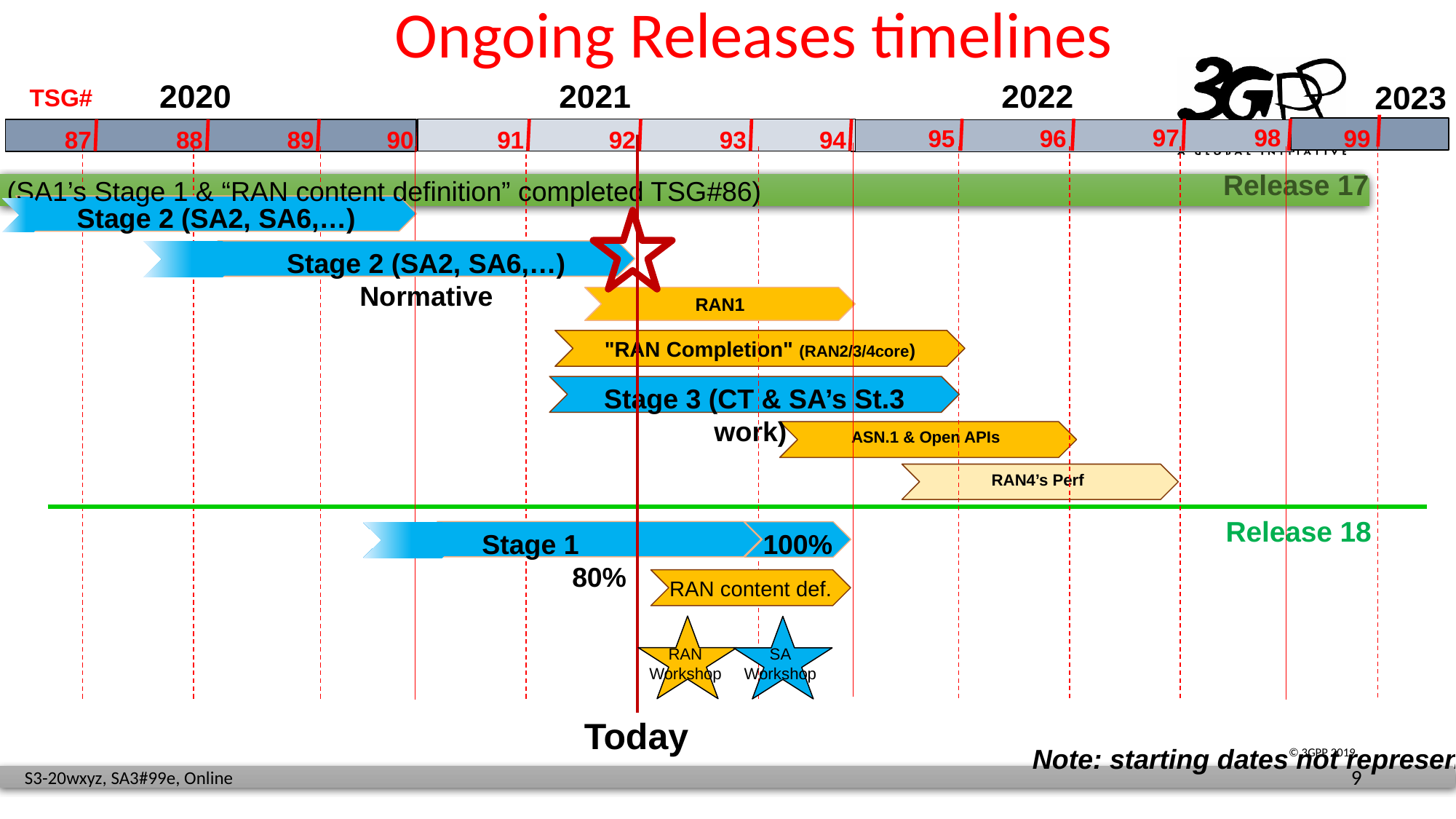

Ongoing Releases timelines
2020
2022
2021
2023
TSG#
97
98
99
95
96

91
92
93
94
87
88
89
90

Release 17
(SA1’s Stage 1 & “RAN content definition” completed TSG#86)
Stage 2 (SA2, SA6,…) Studies

Stage 2 (SA2, SA6,…) Normative

RAN1
"RAN Completion" (RAN2/3/4core)
Stage 3 (CT & SA’s St.3 work)
ASN.1 & Open APIs
RAN4’s Perf
Release 18
Stage 1                   80%
100%

RAN content def.

RAN
Workshop
SA
Workshop
Today
Note: starting dates not representative